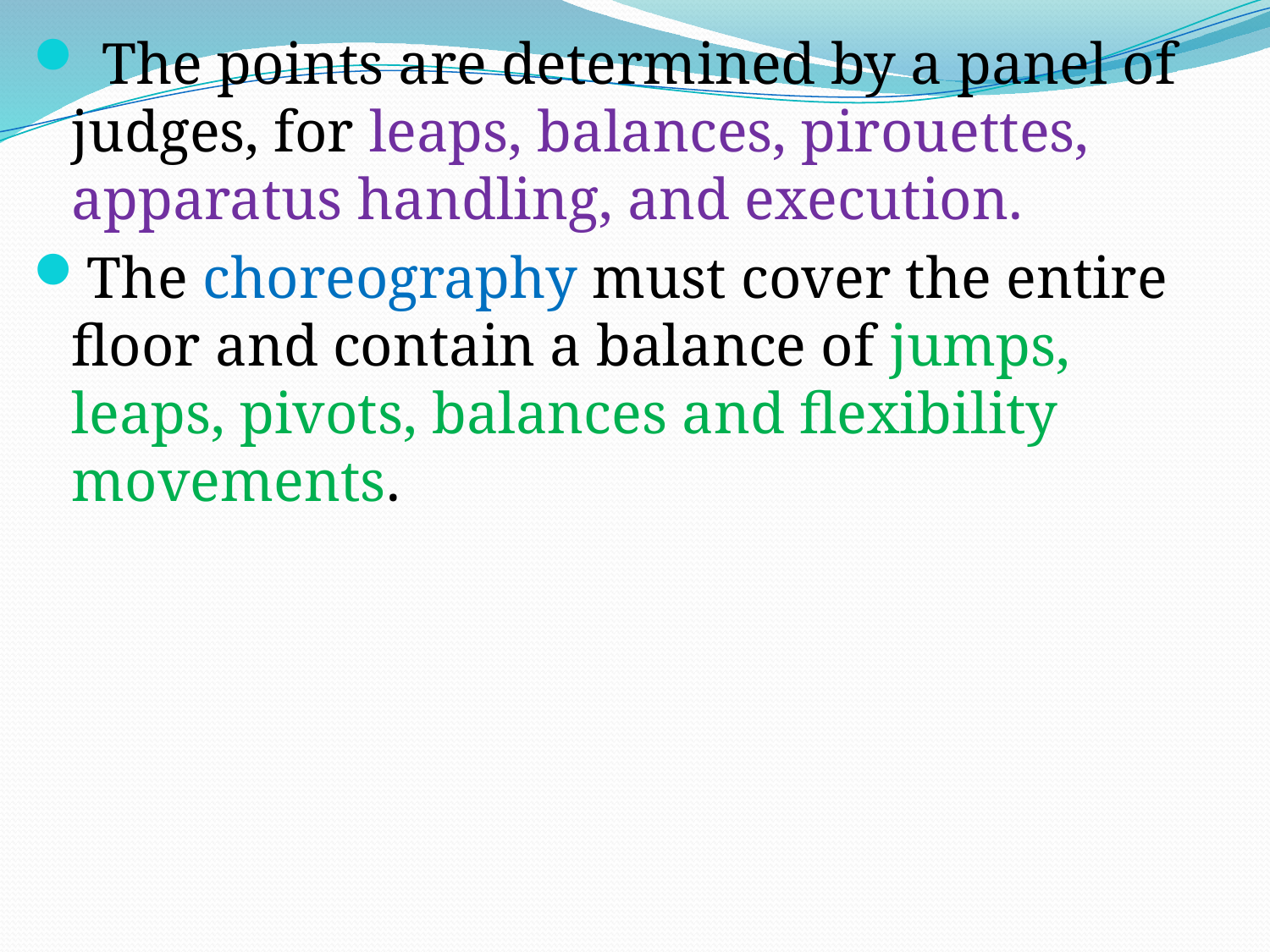

The points are determined by a panel of judges, for leaps, balances, pirouettes, apparatus handling, and execution.
The choreography must cover the entire floor and contain a balance of jumps, leaps, pivots, balances and flexibility movements.